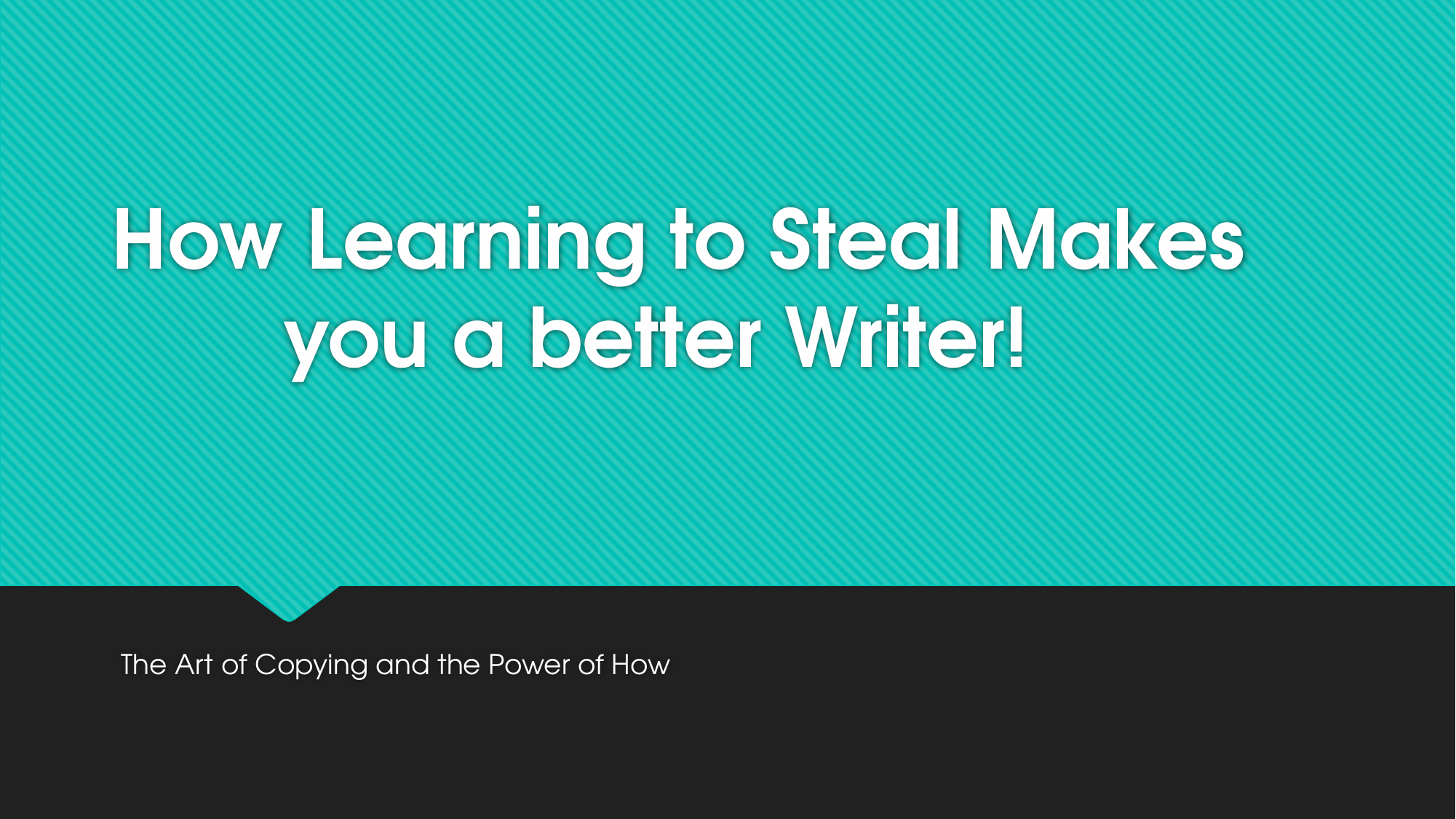

# How Learning to Steal Makes you a better Writer!
The Art of Copying and the Power of How